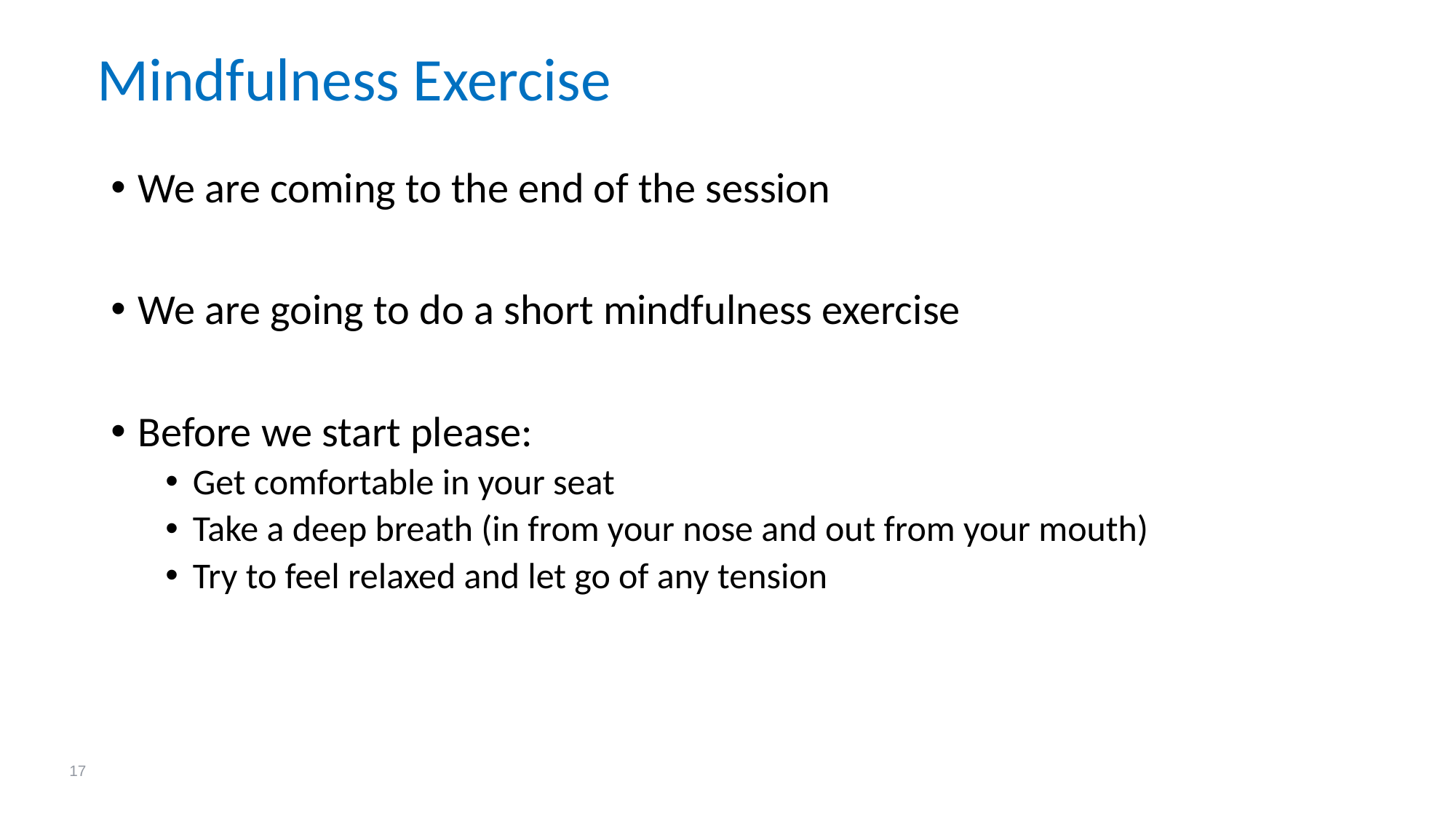

# Mindfulness Exercise
We are coming to the end of the session

We are going to do a short mindfulness exercise

Before we start please:
Get comfortable in your seat
Take a deep breath (in from your nose and out from your mouth)
Try to feel relaxed and let go of any tension
17